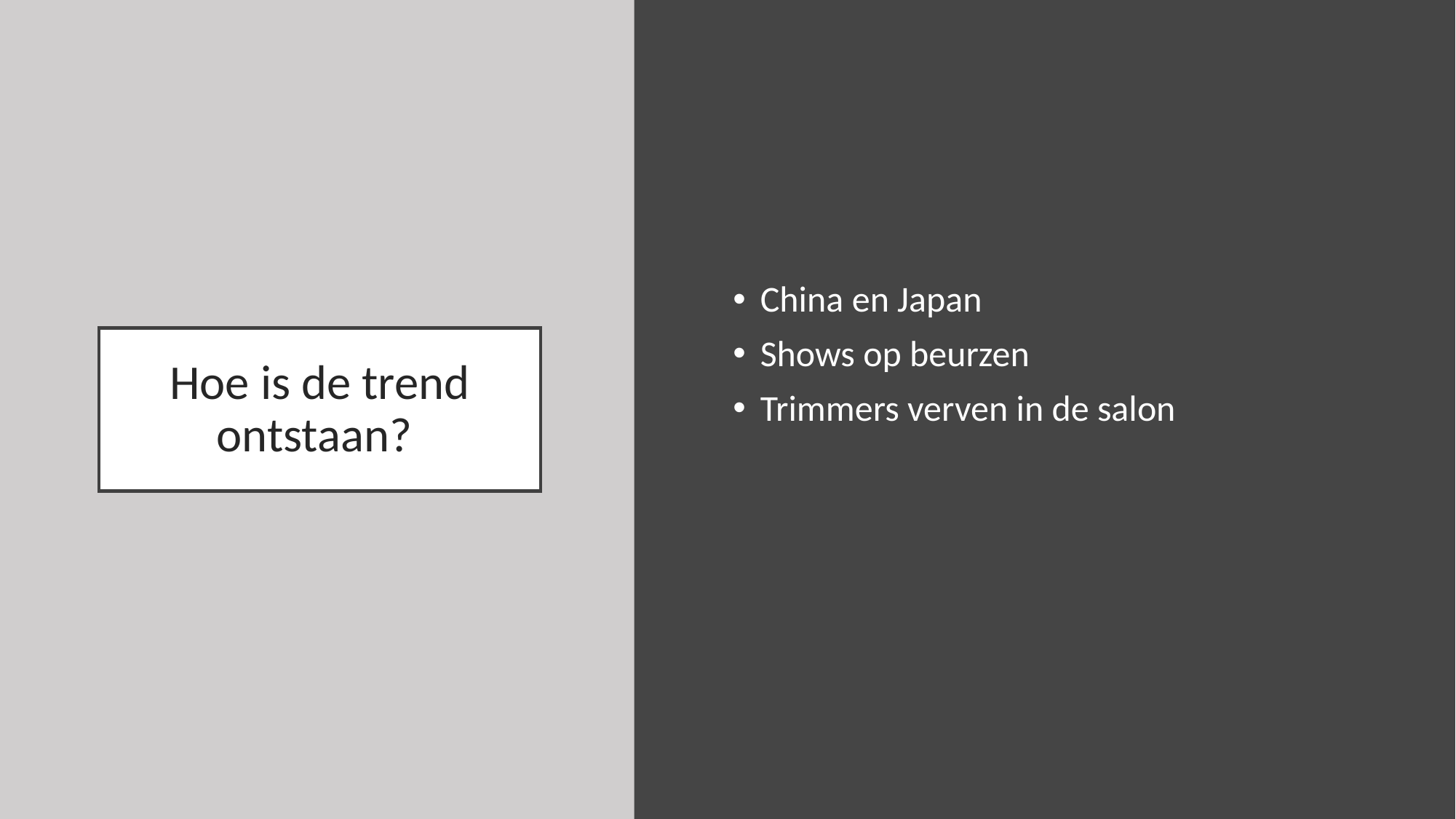

China en Japan
Shows op beurzen
Trimmers verven in de salon

# Hoe is de trend ontstaan?